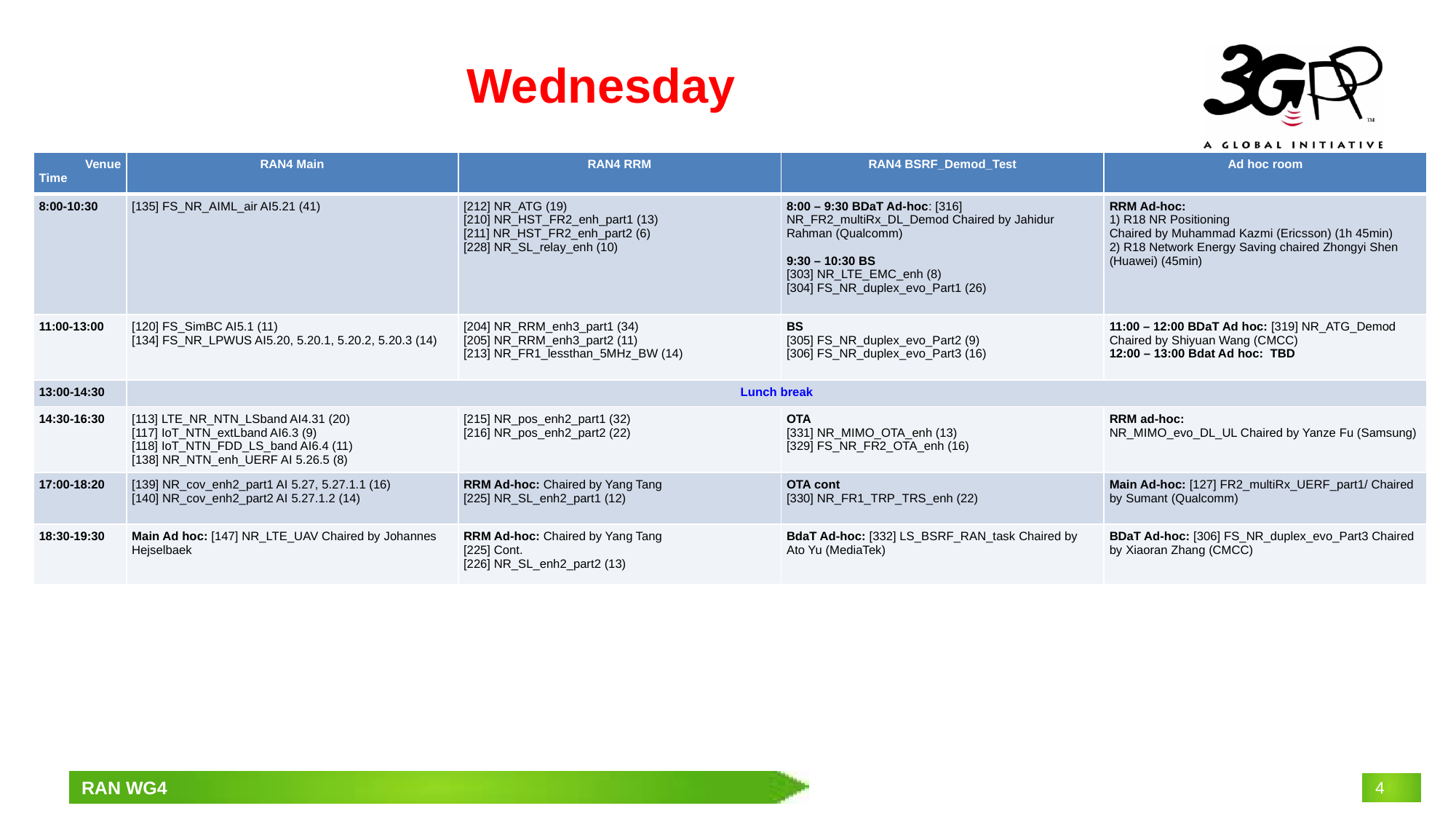

# Wednesday
| Venue Time | RAN4 Main | RAN4 RRM | RAN4 BSRF\_Demod\_Test | Ad hoc room |
| --- | --- | --- | --- | --- |
| 8:00-10:30 | [135] FS\_NR\_AIML\_air AI5.21 (41) | [212] NR\_ATG (19) [210] NR\_HST\_FR2\_enh\_part1 (13) [211] NR\_HST\_FR2\_enh\_part2 (6) [228] NR\_SL\_relay\_enh (10) | 8:00 – 9:30 BDaT Ad-hoc: [316] NR\_FR2\_multiRx\_DL\_Demod Chaired by Jahidur Rahman (Qualcomm) 9:30 – 10:30 BS [303] NR\_LTE\_EMC\_enh (8) [304] FS\_NR\_duplex\_evo\_Part1 (26) | RRM Ad-hoc: 1) R18 NR Positioning Chaired by Muhammad Kazmi (Ericsson) (1h 45min) 2) R18 Network Energy Saving chaired Zhongyi Shen (Huawei) (45min) |
| 11:00-13:00 | [120] FS\_SimBC AI5.1 (11) [134] FS\_NR\_LPWUS AI5.20, 5.20.1, 5.20.2, 5.20.3 (14) | [204] NR\_RRM\_enh3\_part1 (34) [205] NR\_RRM\_enh3\_part2 (11) [213] NR\_FR1\_lessthan\_5MHz\_BW (14) | BS [305] FS\_NR\_duplex\_evo\_Part2 (9) [306] FS\_NR\_duplex\_evo\_Part3 (16) | 11:00 – 12:00 BDaT Ad hoc: [319] NR\_ATG\_Demod Chaired by Shiyuan Wang (CMCC) 12:00 – 13:00 Bdat Ad hoc: TBD |
| 13:00-14:30 | Lunch break |  |  |  |
| 14:30-16:30 | [113] LTE\_NR\_NTN\_LSband AI4.31 (20) [117] IoT\_NTN\_extLband AI6.3 (9) [118] IoT\_NTN\_FDD\_LS\_band AI6.4 (11) [138] NR\_NTN\_enh\_UERF AI 5.26.5 (8) | [215] NR\_pos\_enh2\_part1 (32) [216] NR\_pos\_enh2\_part2 (22) | OTA [331] NR\_MIMO\_OTA\_enh (13) [329] FS\_NR\_FR2\_OTA\_enh (16) | RRM ad-hoc: NR\_MIMO\_evo\_DL\_UL Chaired by Yanze Fu (Samsung) |
| 17:00-18:20 | [139] NR\_cov\_enh2\_part1 AI 5.27, 5.27.1.1 (16) [140] NR\_cov\_enh2\_part2 AI 5.27.1.2 (14) | RRM Ad-hoc: Chaired by Yang Tang [225] NR\_SL\_enh2\_part1 (12) | OTA cont [330] NR\_FR1\_TRP\_TRS\_enh (22) | Main Ad-hoc: [127] FR2\_multiRx\_UERF\_part1/ Chaired by Sumant (Qualcomm) |
| 18:30-19:30 | Main Ad hoc: [147] NR\_LTE\_UAV Chaired by Johannes Hejselbaek | RRM Ad-hoc: Chaired by Yang Tang [225] Cont. [226] NR\_SL\_enh2\_part2 (13) | BdaT Ad-hoc: [332] LS\_BSRF\_RAN\_task Chaired by Ato Yu (MediaTek) | BDaT Ad-hoc: [306] FS\_NR\_duplex\_evo\_Part3 Chaired by Xiaoran Zhang (CMCC) |